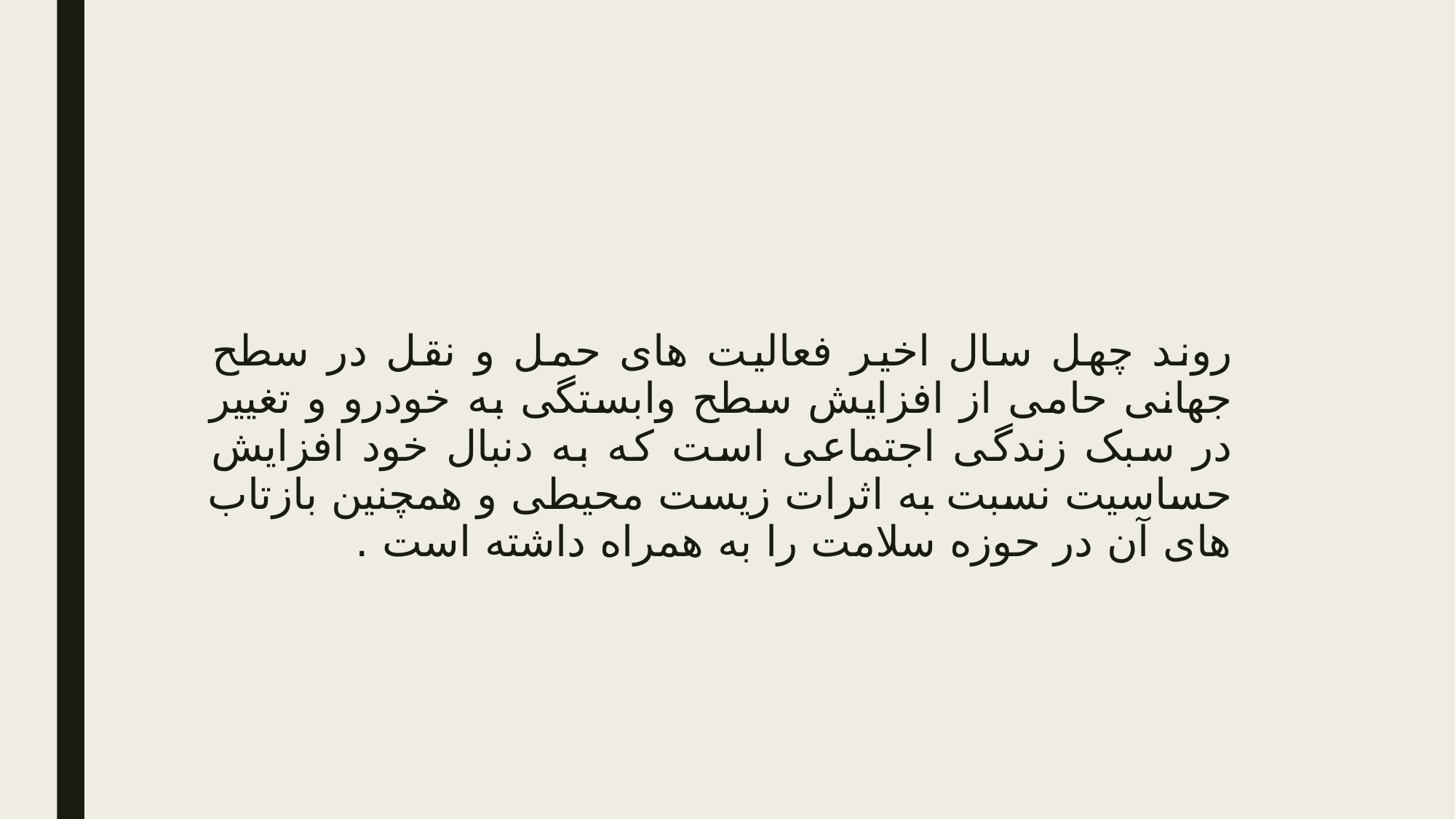

روند چهل سال اخیر فعالیت های حمل و نقل در سطح جهانی حامی از افزایش سطح وابستگی به خودرو و تغییر در سبک زندگی اجتماعی است که به دنبال خود افزایش حساسیت نسبت به اثرات زیست محیطی و همچنین بازتاب های آن در حوزه سلامت را به همراه داشته است .